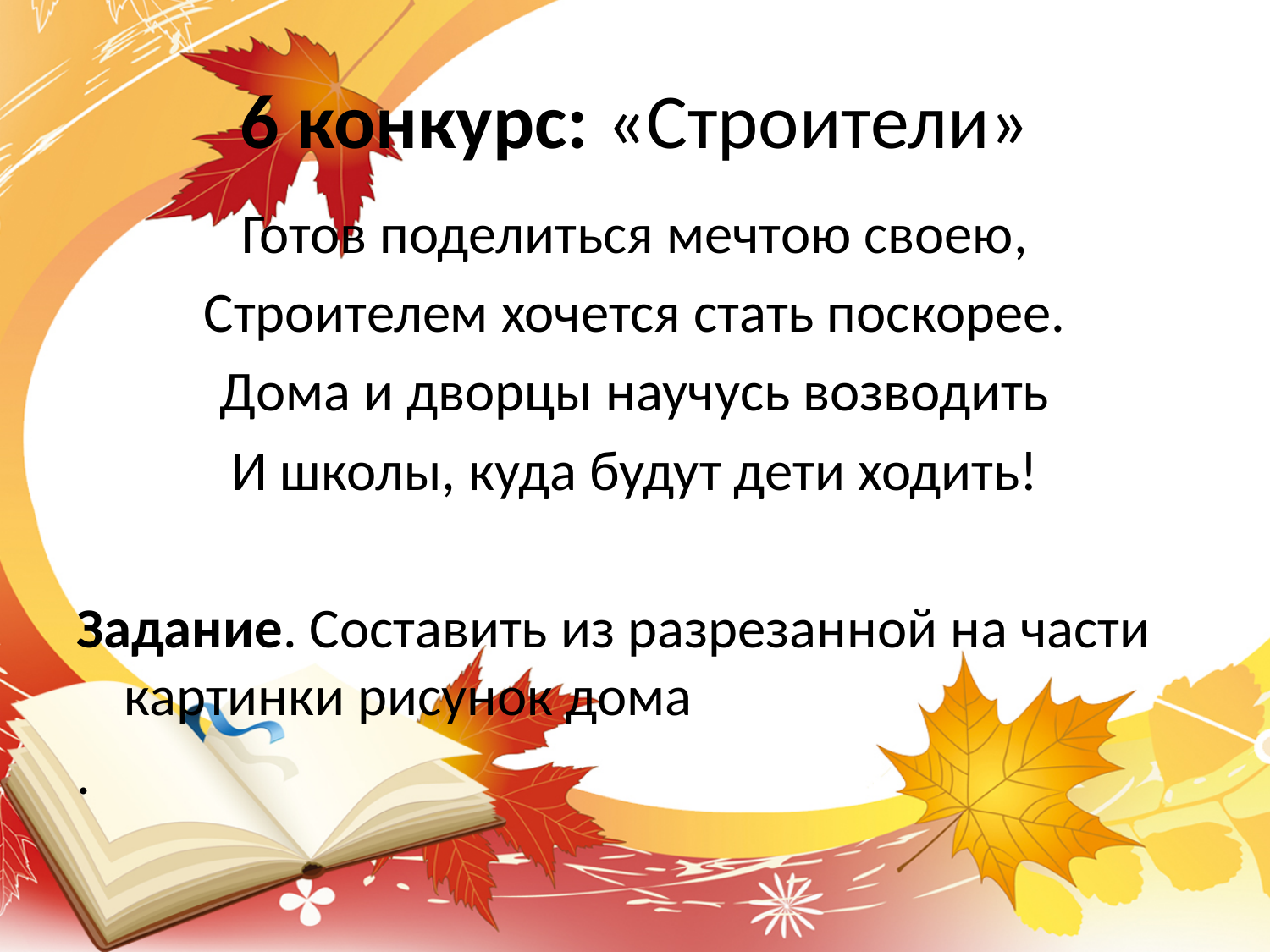

# 6 конкурс: «Строители»
Готов поделиться мечтою своею,
Строителем хочется стать поскорее.
Дома и дворцы научусь возводить
И школы, куда будут дети ходить!

Задание. Составить из разрезанной на части картинки рисунок дома
.